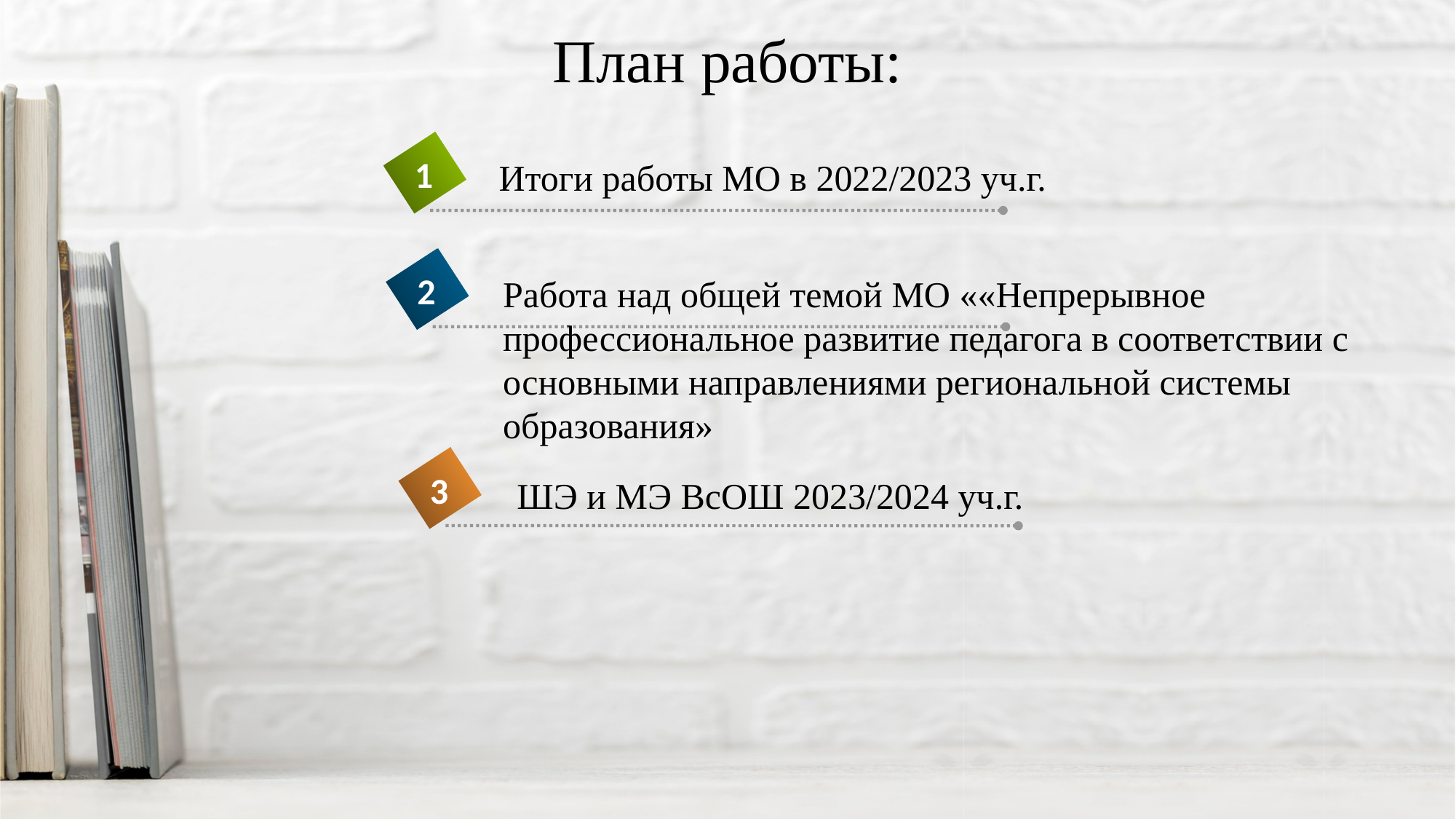

# План работы:

1
Итоги работы МО в 2022/2023 уч.г.

2
Работа над общей темой МО ««Непрерывное профессиональное развитие педагога в соответствии с основными направлениями региональной системы образования»

3
ШЭ и МЭ ВсОШ 2023/2024 уч.г.